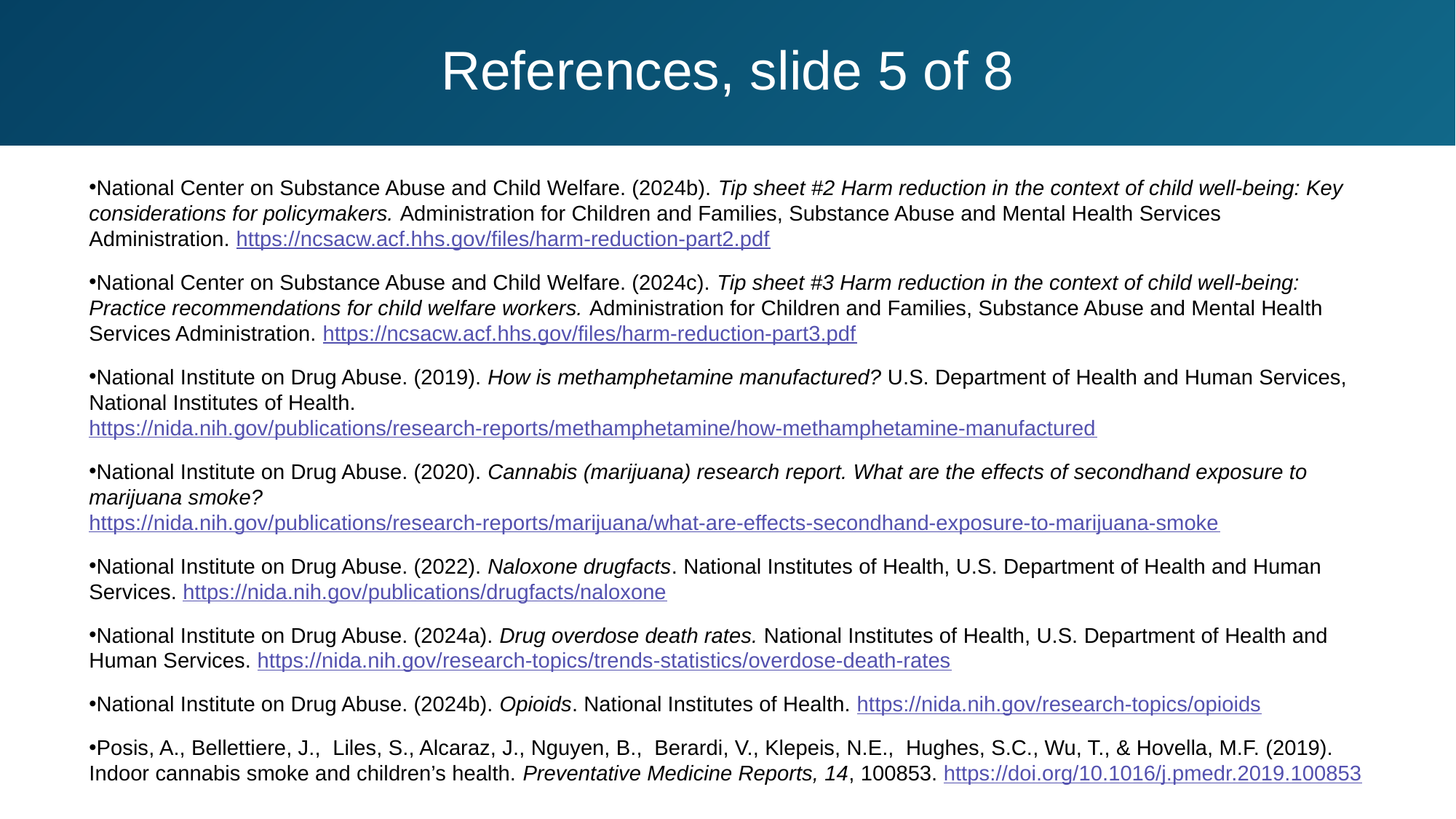

# References, slide 5 of 8
National Center on Substance Abuse and Child Welfare. (2024b). Tip sheet #2 Harm reduction in the context of child well-being: Key considerations for policymakers. Administration for Children and Families, Substance Abuse and Mental Health Services Administration. https://ncsacw.acf.hhs.gov/files/harm-reduction-part2.pdf
National Center on Substance Abuse and Child Welfare. (2024c). Tip sheet #3 Harm reduction in the context of child well-being: Practice recommendations for child welfare workers. Administration for Children and Families, Substance Abuse and Mental Health Services Administration. https://ncsacw.acf.hhs.gov/files/harm-reduction-part3.pdf
National Institute on Drug Abuse. (2019). How is methamphetamine manufactured? U.S. Department of Health and Human Services, National Institutes of Health. https://nida.nih.gov/publications/research-reports/methamphetamine/how-methamphetamine-manufactured
National Institute on Drug Abuse. (2020). Cannabis (marijuana) research report. What are the effects of secondhand exposure to marijuana smoke? https://nida.nih.gov/publications/research-reports/marijuana/what-are-effects-secondhand-exposure-to-marijuana-smoke
National Institute on Drug Abuse. (2022). Naloxone drugfacts. National Institutes of Health, U.S. Department of Health and Human Services. https://nida.nih.gov/publications/drugfacts/naloxone
National Institute on Drug Abuse. (2024a). Drug overdose death rates. National Institutes of Health, U.S. Department of Health and Human Services. https://nida.nih.gov/research-topics/trends-statistics/overdose-death-rates
National Institute on Drug Abuse. (2024b). Opioids. National Institutes of Health. https://nida.nih.gov/research-topics/opioids
Posis, A., Bellettiere, J.,  Liles, S., Alcaraz, J., Nguyen, B.,  Berardi, V., Klepeis, N.E.,  Hughes, S.C., Wu, T., & Hovella, M.F. (2019). Indoor cannabis smoke and children’s health. Preventative Medicine Reports, 14, 100853. https://doi.org/10.1016/j.pmedr.2019.100853